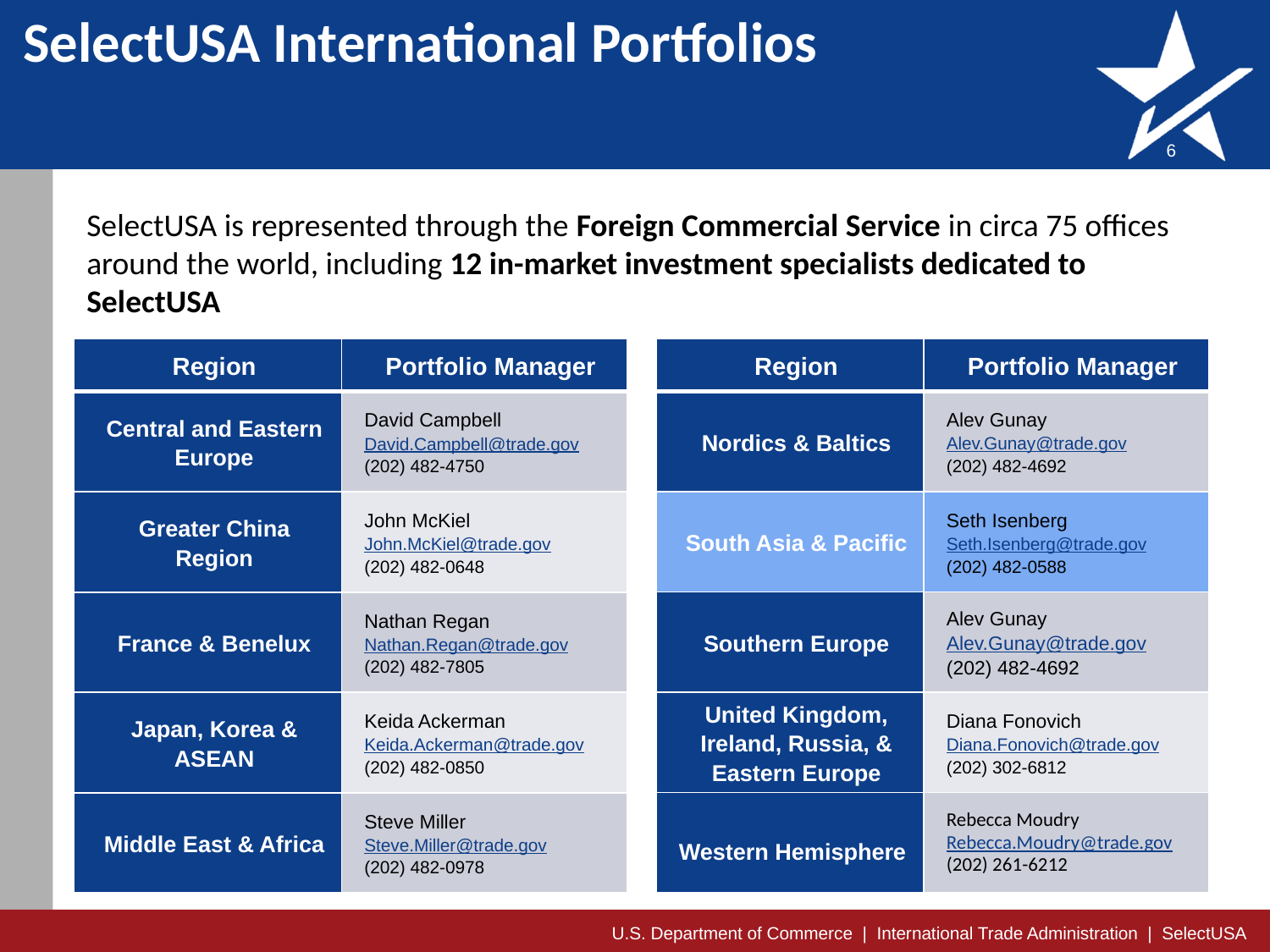

SelectUSA International Portfolios
6

SelectUSA is represented through the Foreign Commercial Service in circa 75 offices around the world, including 12 in-market investment specialists dedicated to SelectUSA
| Region | Portfolio Manager |
| --- | --- |
| Central and Eastern Europe | David Campbell David.Campbell@trade.gov (202) 482-4750 |
| Greater China Region | John McKiel John.McKiel@trade.gov (202) 482-0648 |
| France & Benelux | Nathan Regan Nathan.Regan@trade.gov (202) 482-7805 |
| Japan, Korea & ASEAN | Keida Ackerman Keida.Ackerman@trade.gov (202) 482-0850 |
| Middle East & Africa | Steve Miller Steve.Miller@trade.gov (202) 482-0978 |
| Region | Portfolio Manager |
| --- | --- |
| Nordics & Baltics | Alev Gunay Alev.Gunay@trade.gov (202) 482-4692 |
| South Asia & Pacific | Seth Isenberg Seth.Isenberg@trade.gov (202) 482-0588 |
| Southern Europe | Alev Gunay Alev.Gunay@trade.gov (202) 482-4692 |
| United Kingdom, Ireland, Russia, & Eastern Europe | Diana Fonovich Diana.Fonovich@trade.gov (202) 302-6812 |
| Western Hemisphere | Rebecca Moudry Rebecca.Moudry@trade.gov (202) 261-6212 |